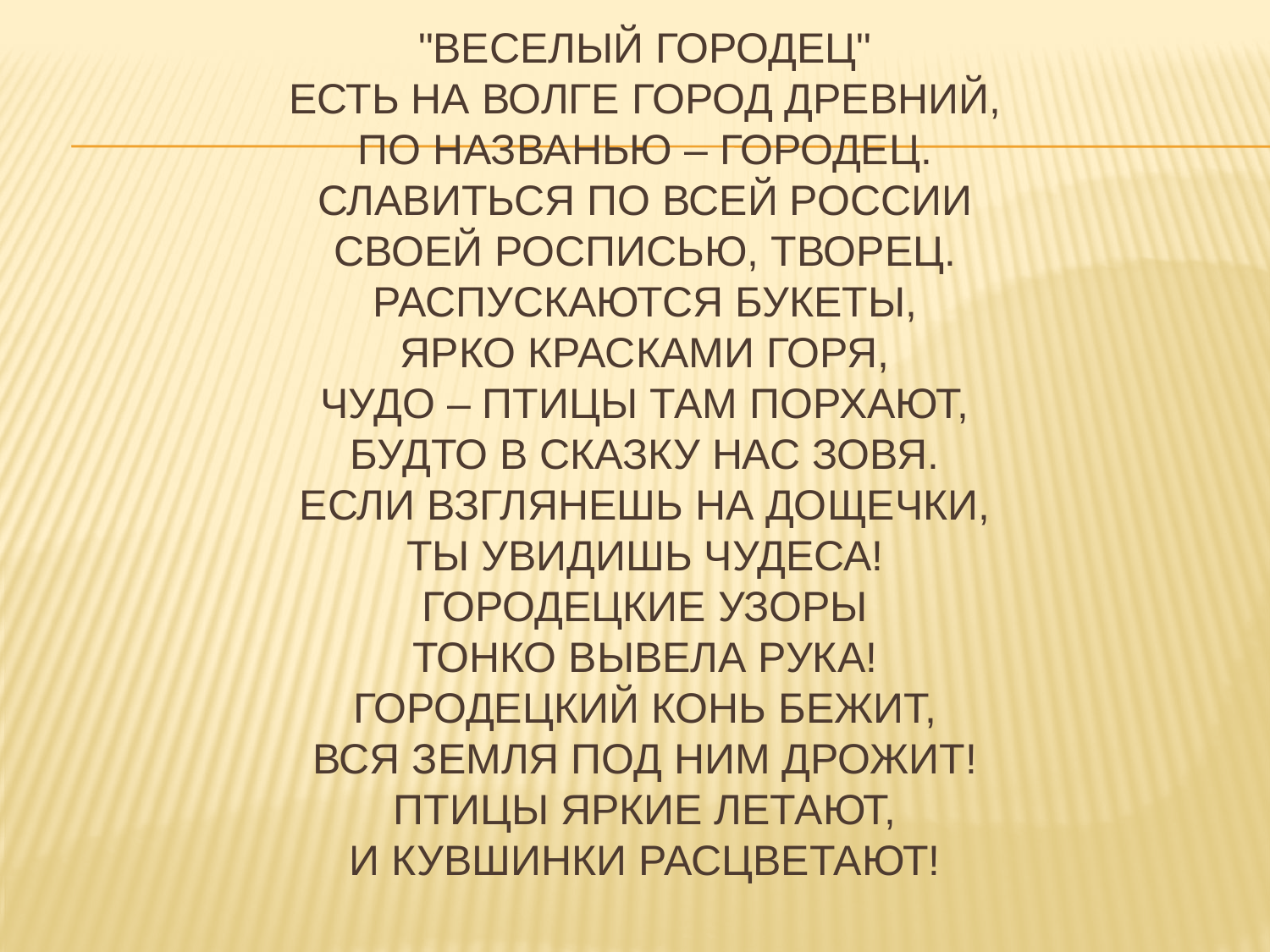

# "Веселый Городец" Есть на Волге город древний, По названью – Городец. Славиться по всей России Своей росписью, творец. Распускаются букеты, Ярко красками горя, Чудо – птицы там порхают, Будто в сказку нас зовя. Если взглянешь на дощечки, Ты увидишь чудеса! Городецкие узоры Тонко вывела рука! Городецкий конь бежит, Вся земля под ним дрожит! Птицы яркие летают, И кувшинки расцветают!